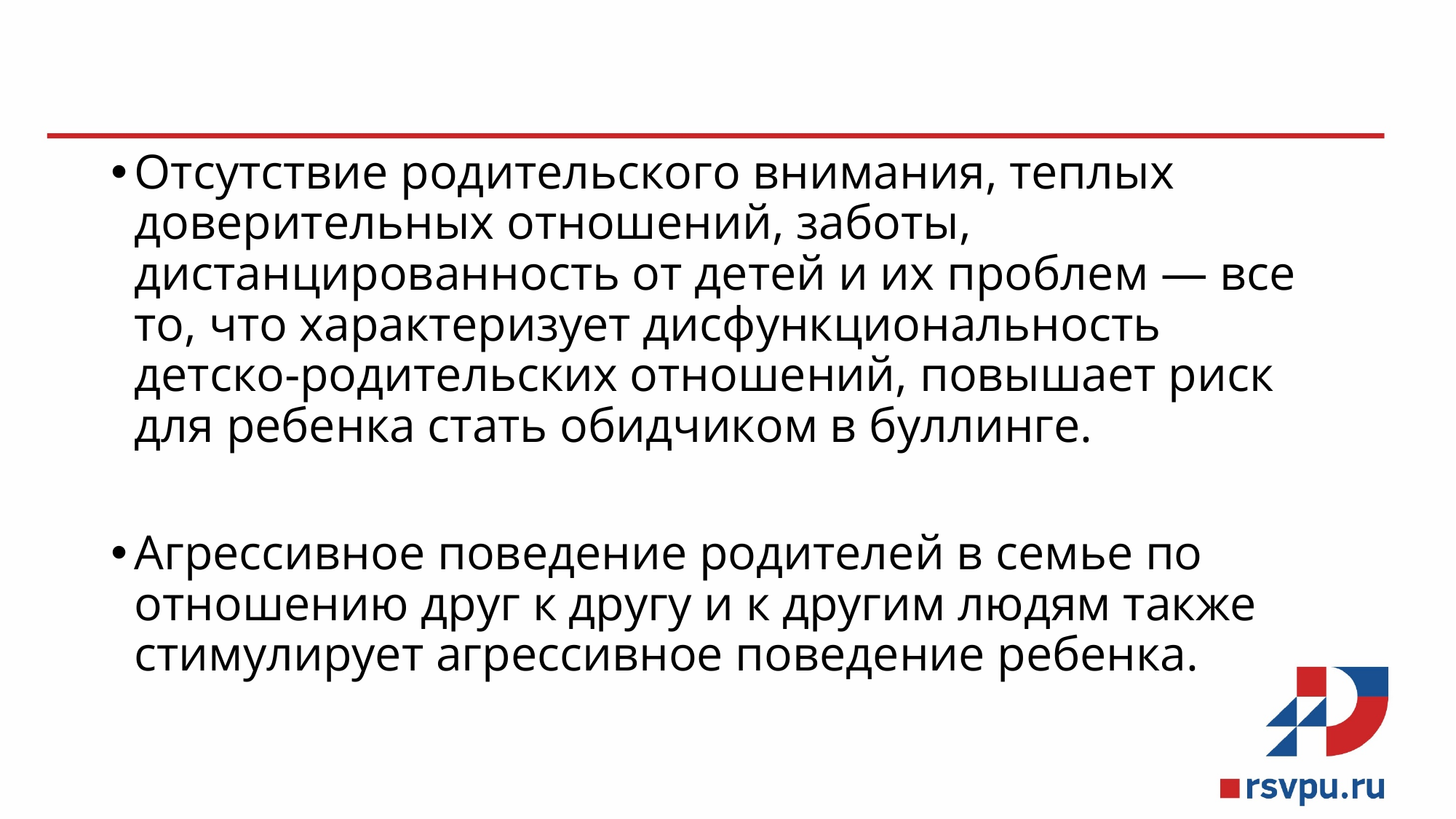

Отсутствие родительского внимания, теплых доверительных отношений, заботы, дистанцированность от детей и их проблем — все то, что характеризует дисфункциональность детско‑родительских отношений, повышает риск для ребенка стать обидчиком в буллинге.

Агрессивное поведение родителей в семье по отношению друг к другу и к другим людям также стимулирует агрессивное поведение ребенка.